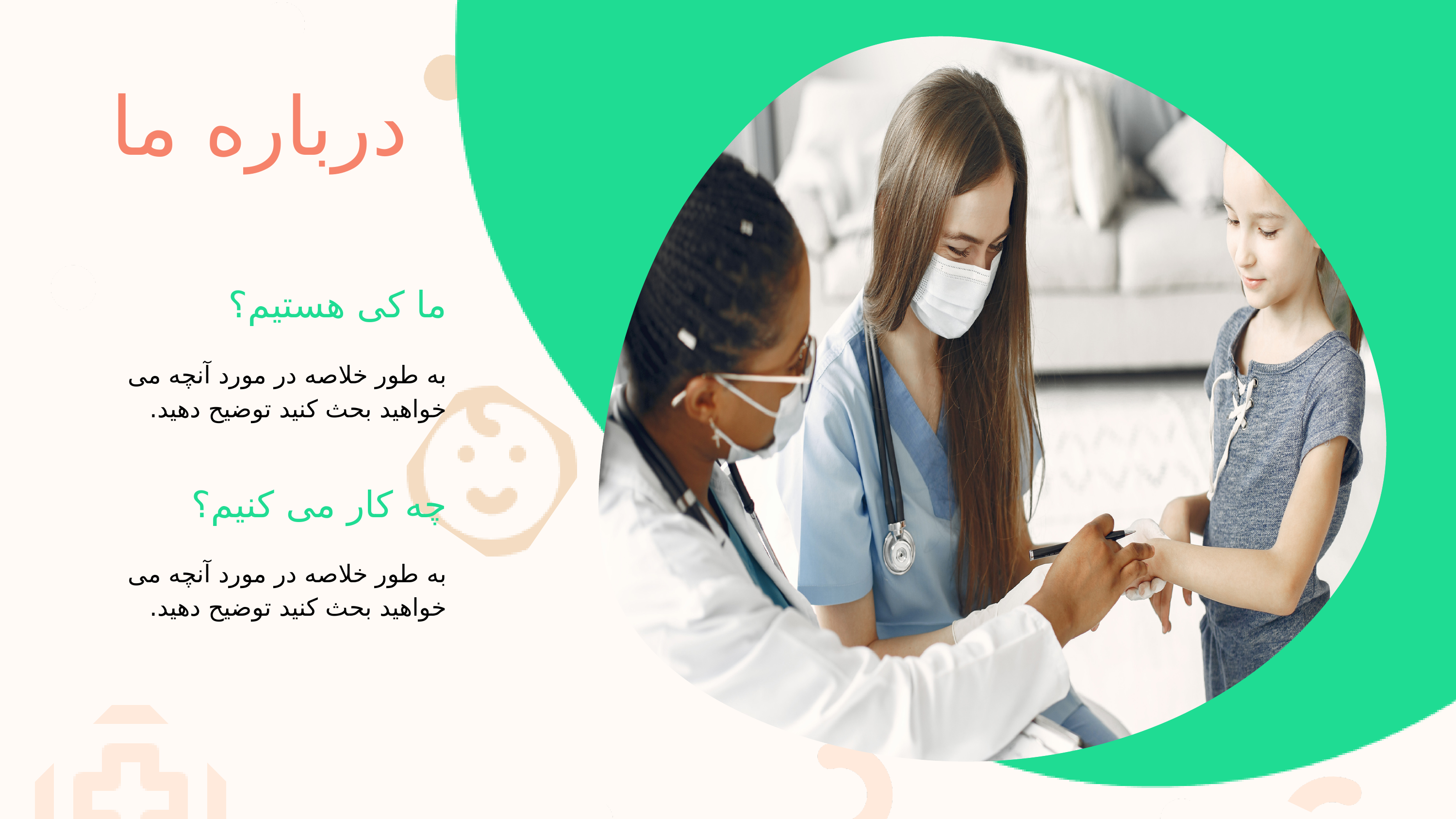

درباره ما

ما کی هستیم؟
به طور خلاصه در مورد آنچه می خواهید بحث کنید توضیح دهید.

چه کار می کنیم؟

به طور خلاصه در مورد آنچه می خواهید بحث کنید توضیح دهید.